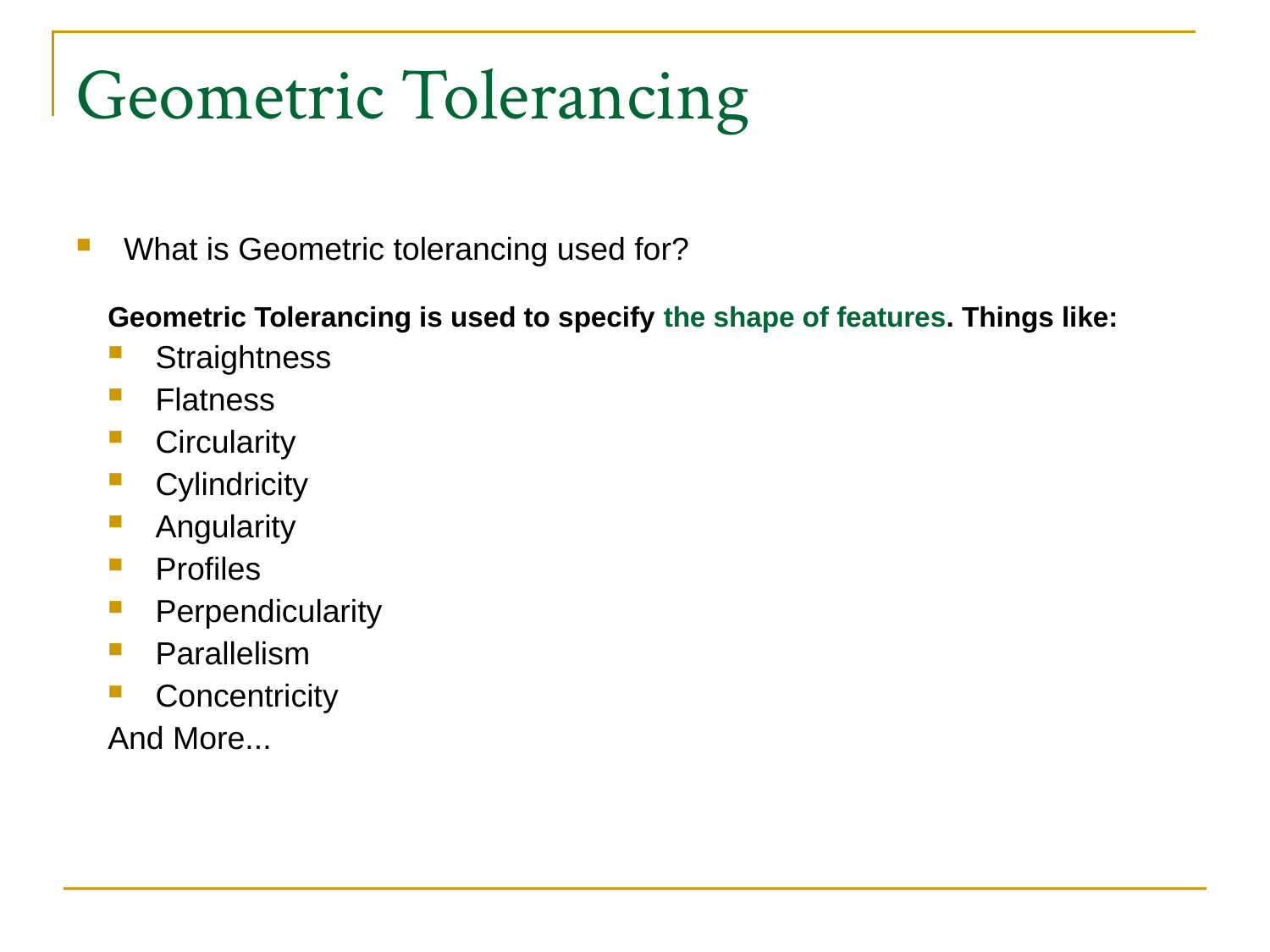

Geometric Tolerancing
What is Geometric tolerancing used for?
Geometric Tolerancing is used to specify the shape of features. Things like:
Straightness
Flatness
Circularity
Cylindricity
Angularity
Profiles
Perpendicularity
Parallelism
Concentricity
And More...